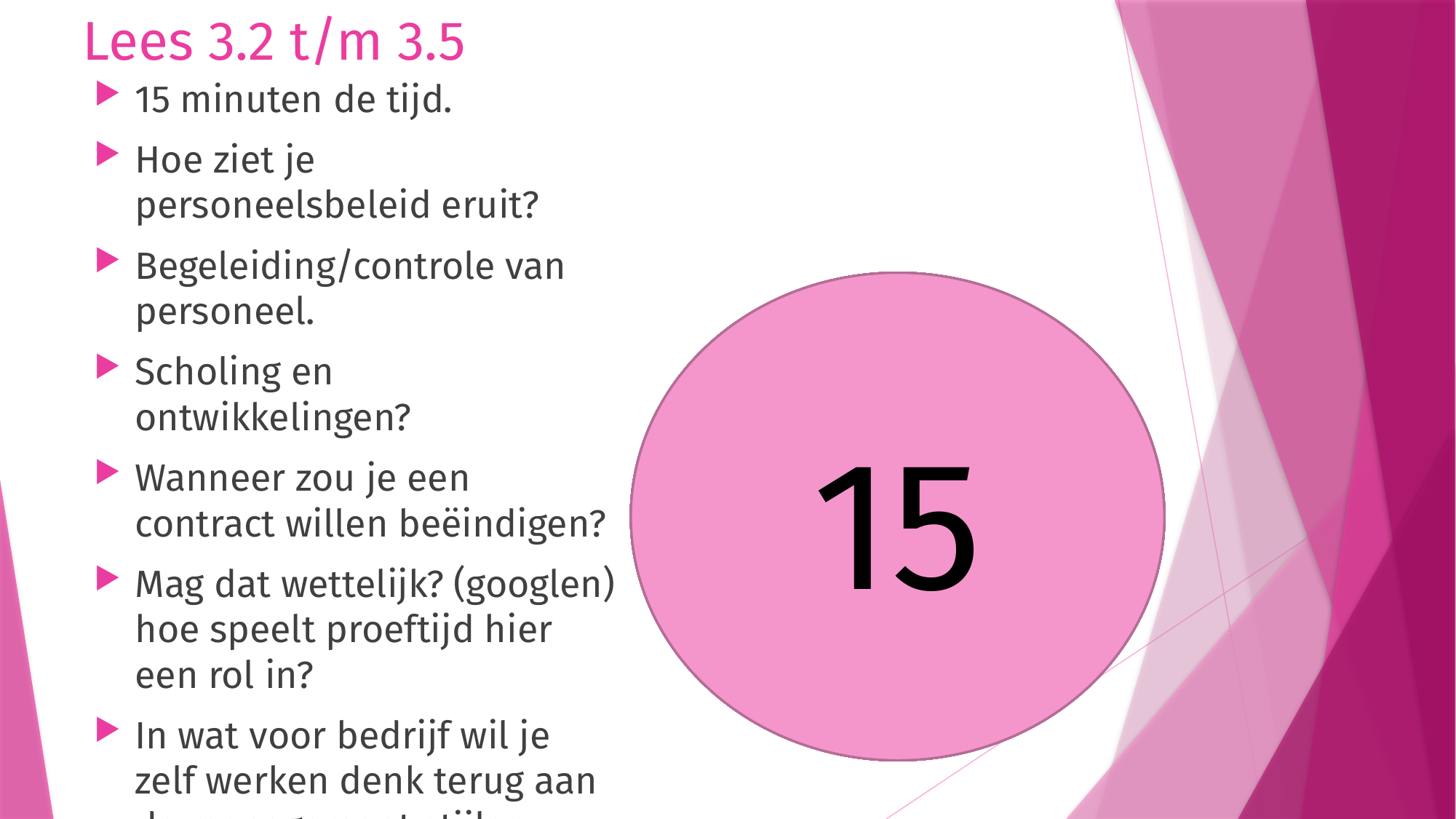

# Lees 3.2 t/m 3.5
15 minuten de tijd.
Hoe ziet je personeelsbeleid eruit?
Begeleiding/controle van personeel.
Scholing en ontwikkelingen?
Wanneer zou je een contract willen beëindigen?
Mag dat wettelijk? (googlen) hoe speelt proeftijd hier een rol in?
In wat voor bedrijf wil je zelf werken denk terug aan de management stijlen

14
15
11
12
13
10
8
9
5
6
7
4
3
1
2